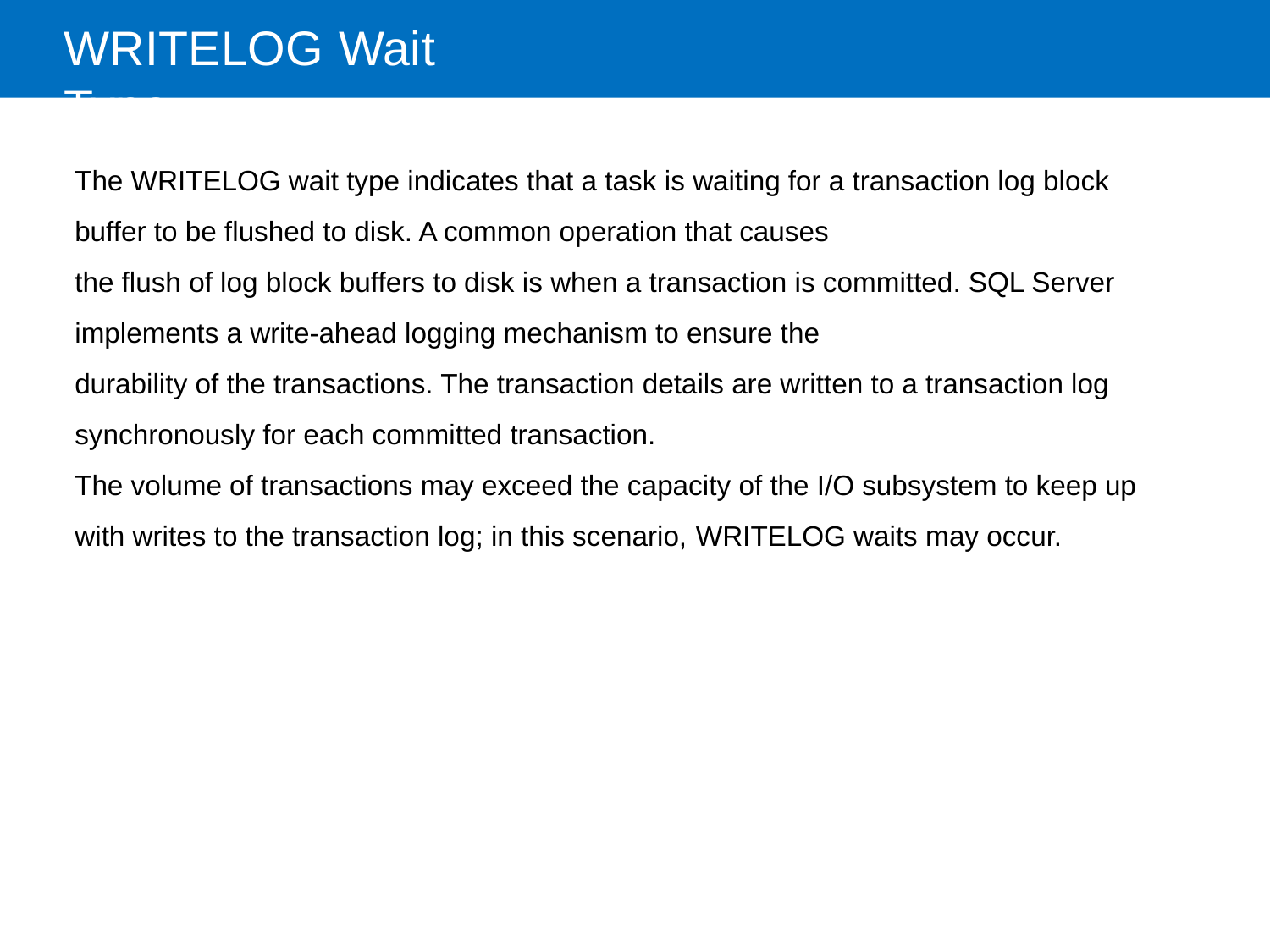

# WRITELOG Wait Type
The WRITELOG wait type indicates that a task is waiting for a transaction log block buffer to be flushed to disk. A common operation that causes
the flush of log block buffers to disk is when a transaction is committed. SQL Server implements a write-ahead logging mechanism to ensure the
durability of the transactions. The transaction details are written to a transaction log synchronously for each committed transaction.
The volume of transactions may exceed the capacity of the I/O subsystem to keep up with writes to the transaction log; in this scenario, WRITELOG waits may occur.